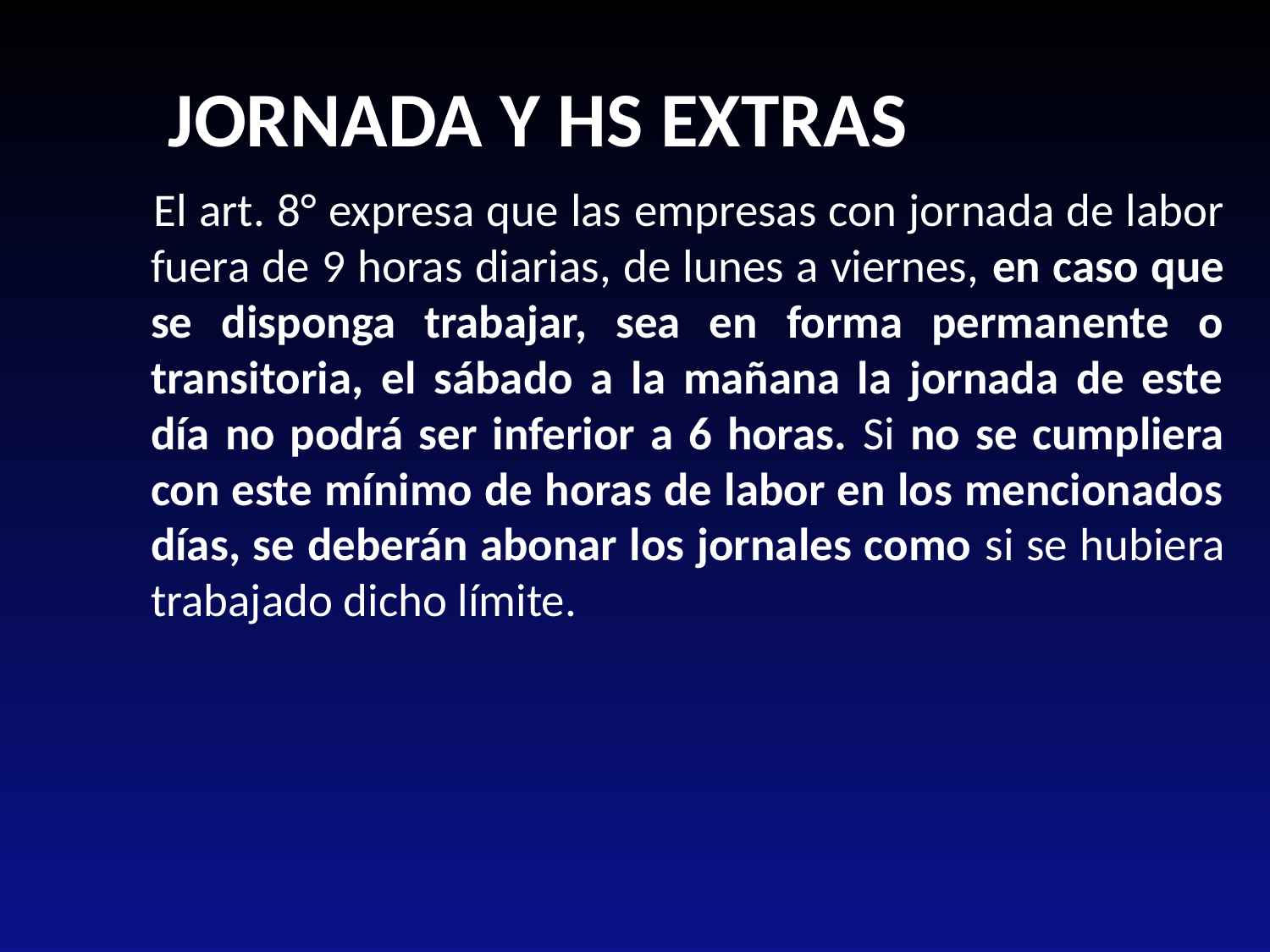

JORNADA Y HS EXTRAS
    El art. 8° expresa que las empresas con jornada de labor fuera de 9 horas diarias, de lunes a viernes, en caso que se disponga trabajar, sea en forma permanente o transitoria, el sábado a la mañana la jornada de este día no podrá ser inferior a 6 horas. Si no se cumpliera con este mínimo de horas de labor en los mencionados días, se deberán abonar los jornales como si se hubiera trabajado dicho límite.